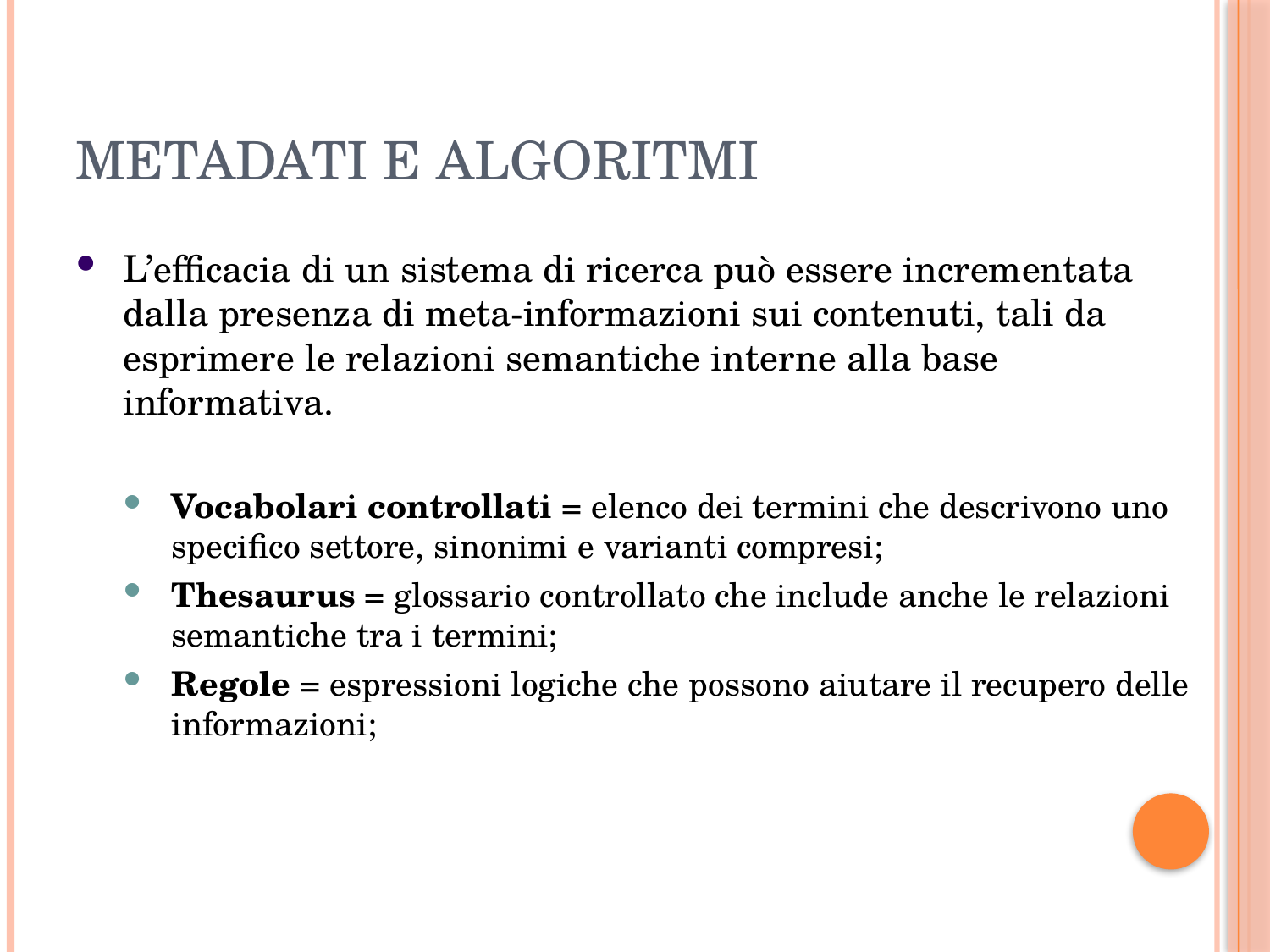

Metadati e algoritmi
L’efficacia di un sistema di ricerca può essere incrementata dalla presenza di meta-informazioni sui contenuti, tali da esprimere le relazioni semantiche interne alla base informativa.

Vocabolari controllati = elenco dei termini che descrivono uno specifico settore, sinonimi e varianti compresi;
Thesaurus = glossario controllato che include anche le relazioni semantiche tra i termini;
Regole = espressioni logiche che possono aiutare il recupero delle informazioni;
26